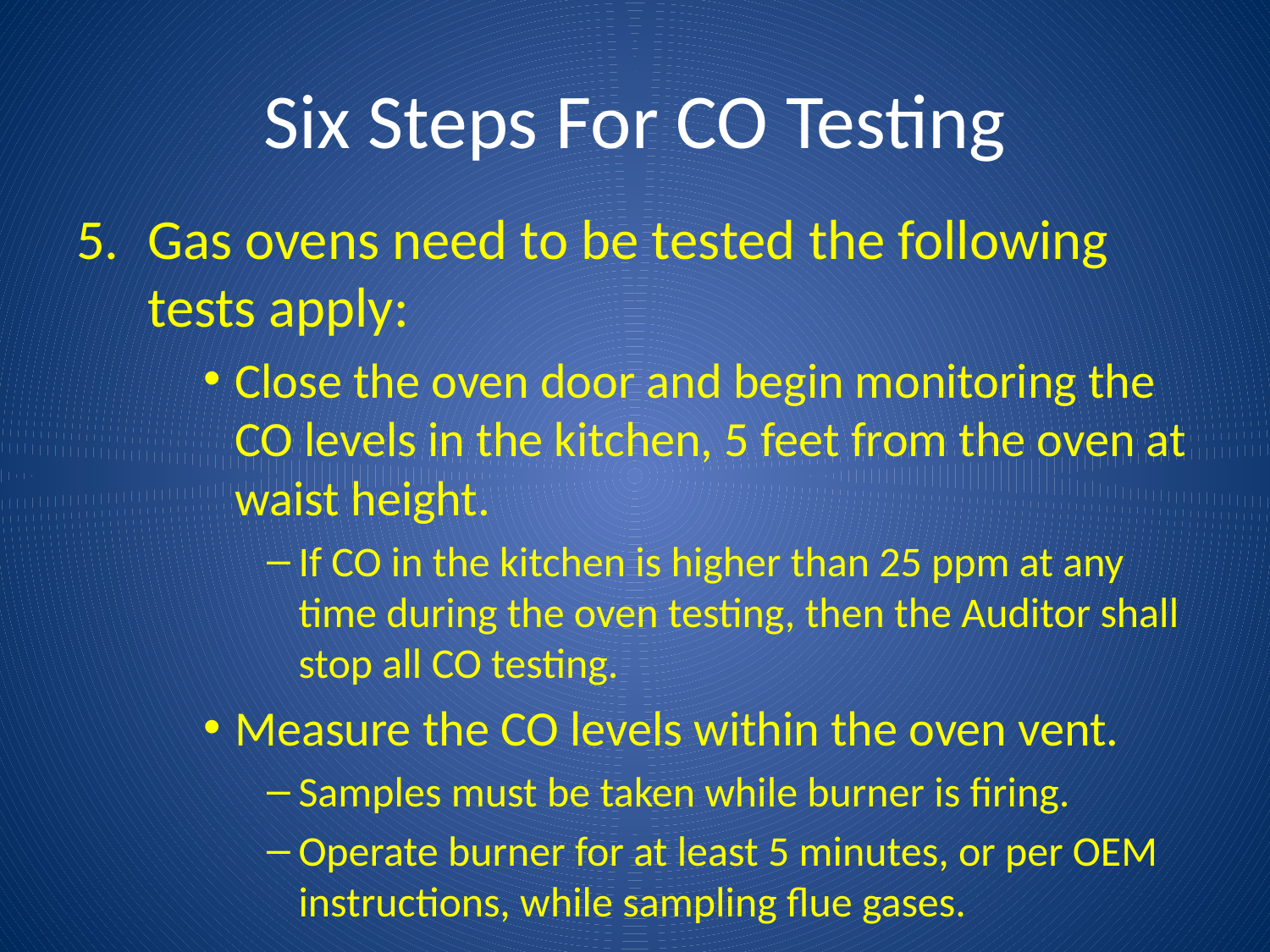

# Six Steps For CO Testing
Gas ovens need to be tested the following tests apply:
Close the oven door and begin monitoring the CO levels in the kitchen, 5 feet from the oven at waist height.
If CO in the kitchen is higher than 25 ppm at any time during the oven testing, then the Auditor shall stop all CO testing.
Measure the CO levels within the oven vent.
Samples must be taken while burner is firing.
Operate burner for at least 5 minutes, or per OEM instructions, while sampling flue gases.